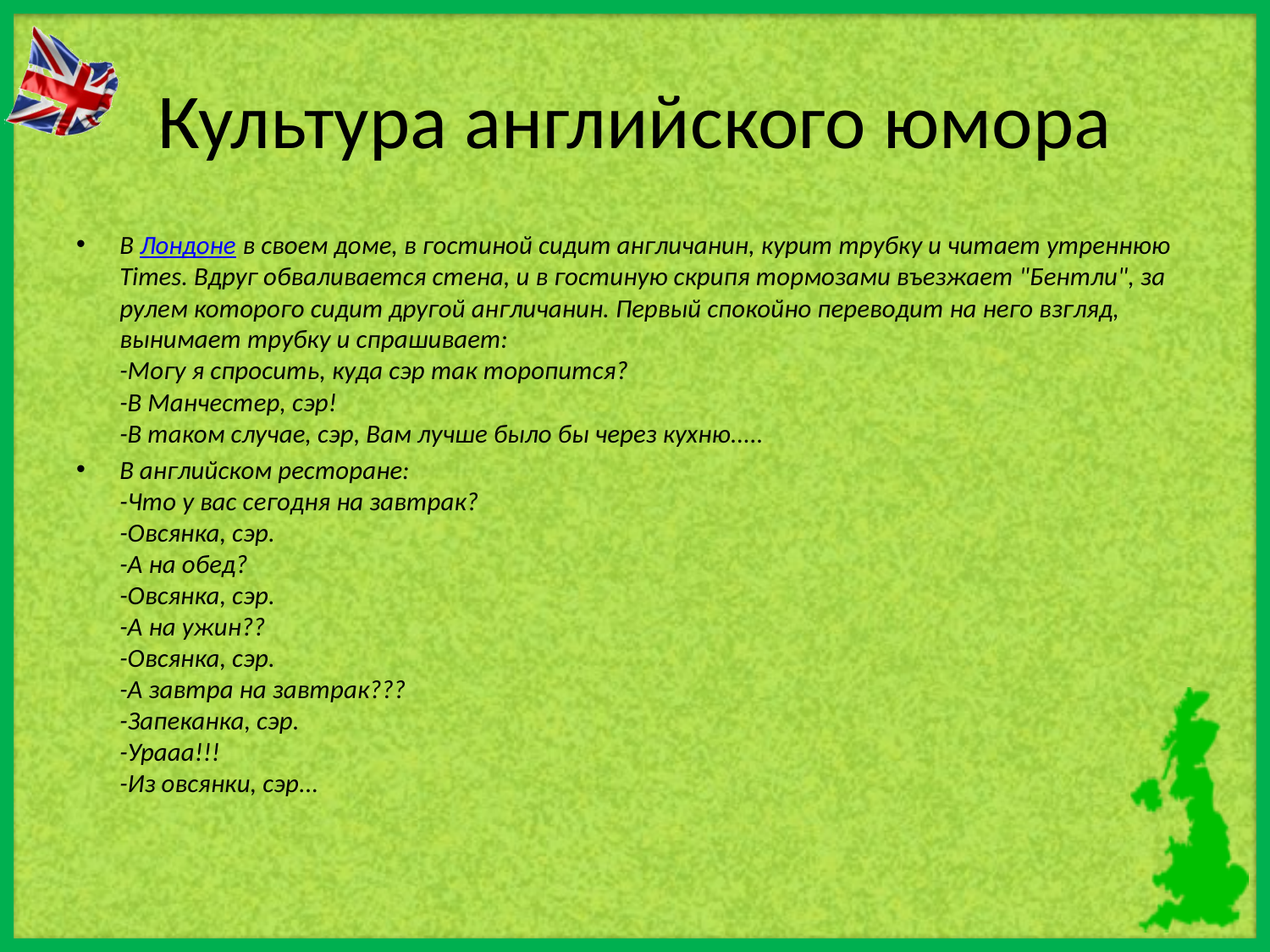

# Культура английского юмора
В Лондоне в своем доме, в гостиной сидит англичанин, курит трубку и читает утреннюю Times. Вдруг обваливается стена, и в гостиную скрипя тормозами въезжает "Бентли", за рулем которого сидит другой англичанин. Первый спокойно переводит на него взгляд, вынимает трубку и спрашивает: 
-Могу я спросить, куда сэр так торопится?
-В Манчестер, сэр!
-В таком случае, сэр, Вам лучше было бы через кухню.....
В английском ресторане: 
-Что у вас сегодня на завтрак? 
-Овсянка, сэр. 
-А на обед? 
-Овсянка, сэр. 
-А на ужин?? 
-Овсянка, сэр. 
-А завтра на завтрак??? 
-Запеканка, сэр. 
-Урааа!!! 
-Из овсянки, сэр...